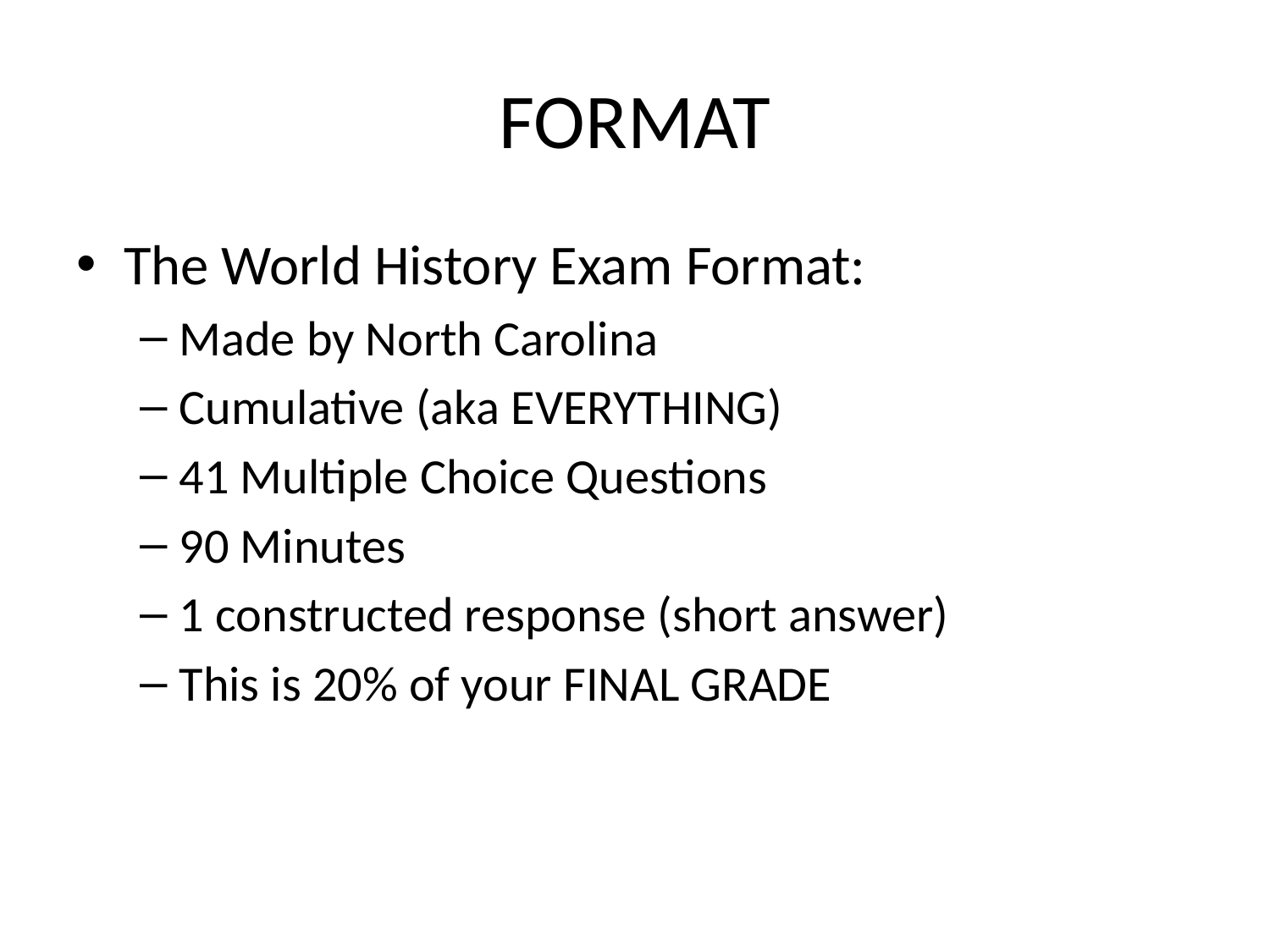

# FORMAT
The World History Exam Format:
Made by North Carolina
Cumulative (aka EVERYTHING)
41 Multiple Choice Questions
90 Minutes
1 constructed response (short answer)
This is 20% of your FINAL GRADE